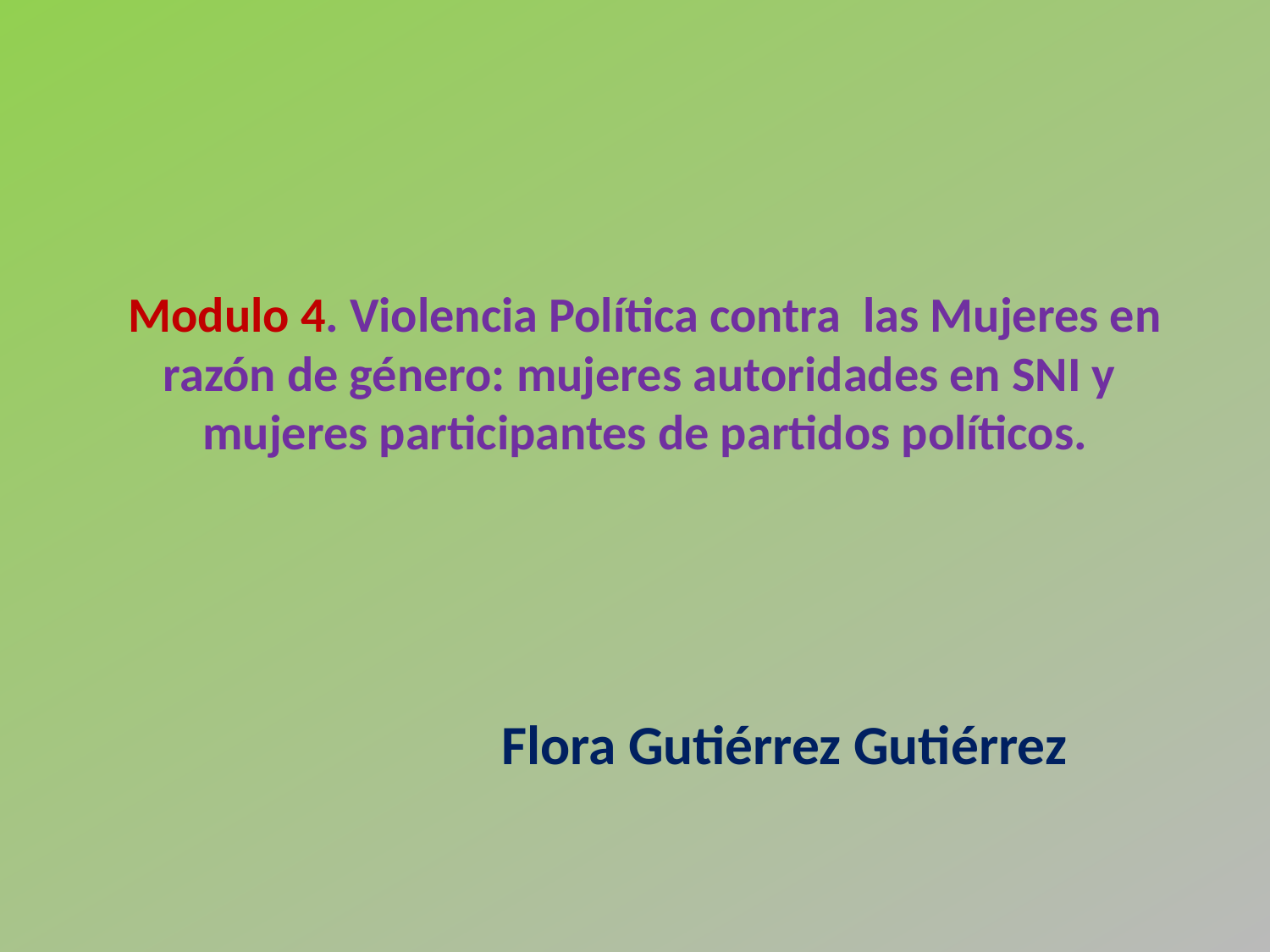

Modulo 4. Violencia Política contra  las Mujeres en razón de género: mujeres autoridades en SNI y  mujeres participantes de partidos políticos.

#

Flora Gutiérrez Gutiérrez